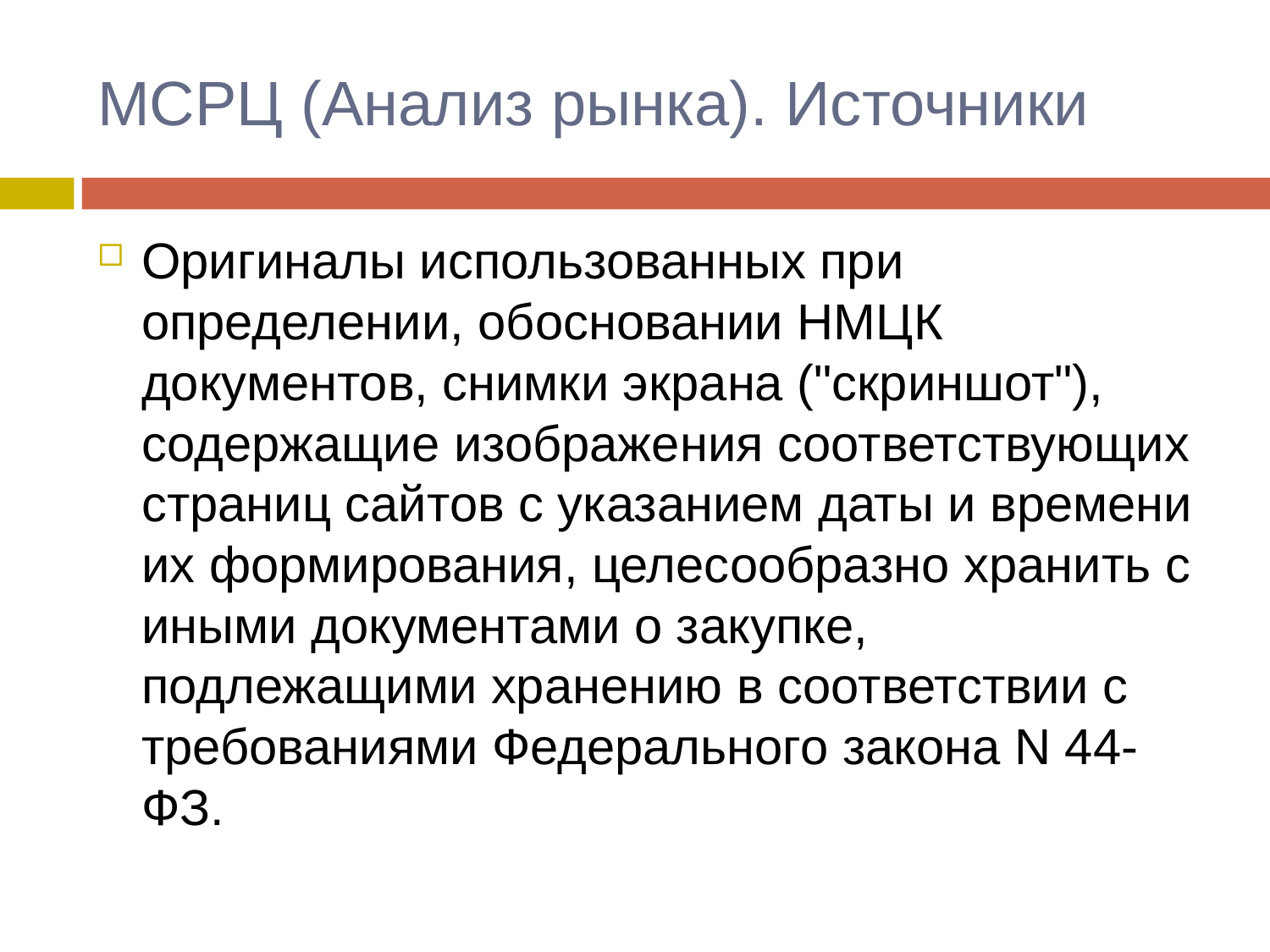

# МСРЦ (Анализ рынка). Источники
Оригиналы использованных при определении, обосновании НМЦК документов, снимки экрана ("скриншот"), содержащие изображения соответствующих страниц сайтов с указанием даты и времени их формирования, целесообразно хранить с иными документами о закупке, подлежащими хранению в соответствии с требованиями Федерального закона N 44-ФЗ.